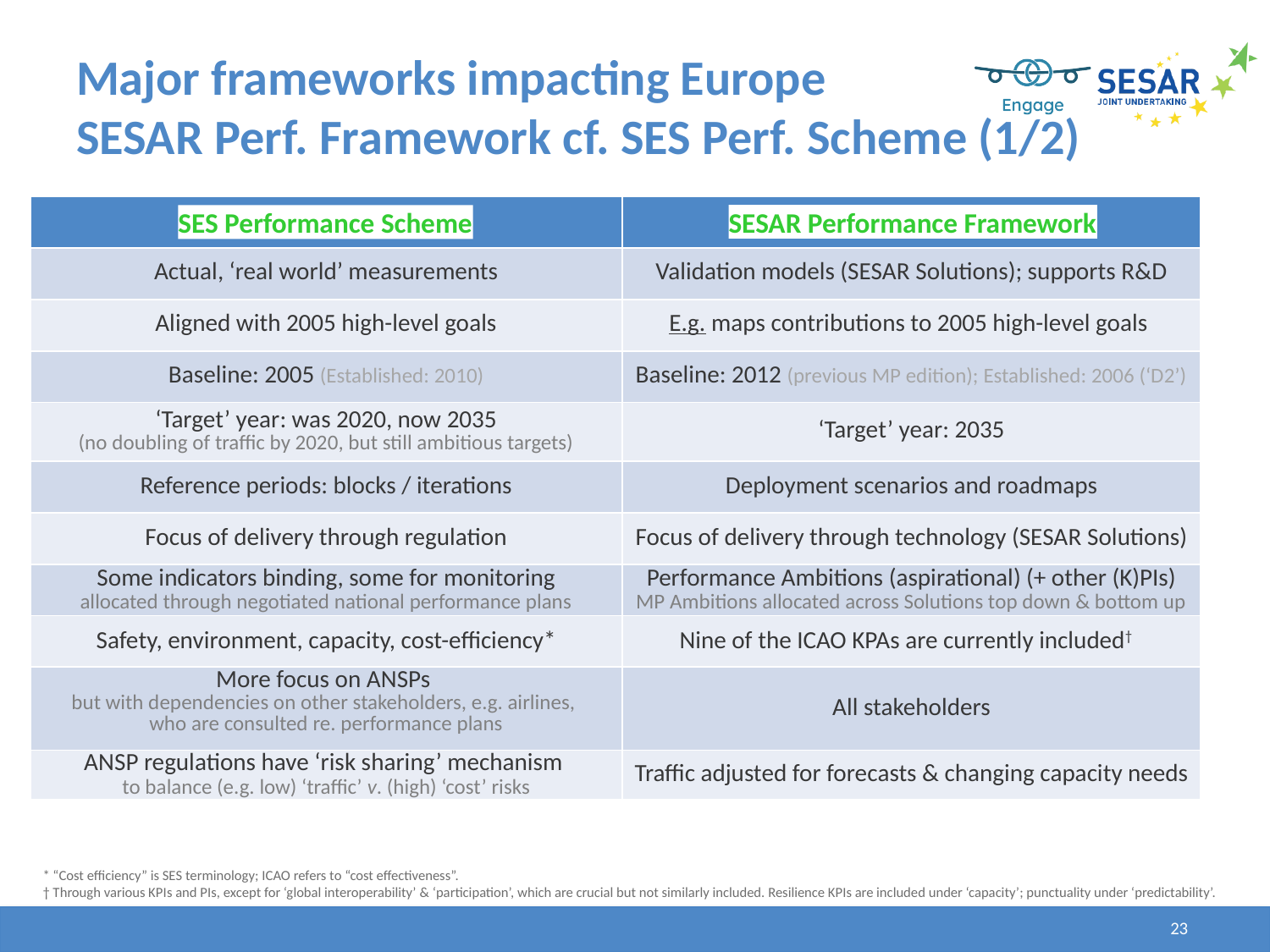

# Major frameworks impacting Europe SESAR Perf. Framework cf. SES Perf. Scheme (1/2)
|  |  |
| --- | --- |
| Actual, ‘real world’ measurements | Validation models (SESAR Solutions); supports R&D |
| Aligned with 2005 high-level goals | E.g. maps contributions to 2005 high-level goals |
| Baseline: 2005 (Established: 2010) | Baseline: 2012 (previous MP edition); Established: 2006 (‘D2’) |
| ‘Target’ year: was 2020, now 2035 (no doubling of traffic by 2020, but still ambitious targets) | ‘Target’ year: 2035 |
| Reference periods: blocks / iterations | Deployment scenarios and roadmaps |
| Focus of delivery through regulation | Focus of delivery through technology (SESAR Solutions) |
| Some indicators binding, some for monitoring allocated through negotiated national performance plans | Performance Ambitions (aspirational) (+ other (K)PIs) MP Ambitions allocated across Solutions top down & bottom up |
| Safety, environment, capacity, cost-efficiency\* | Nine of the ICAO KPAs are currently included† |
| More focus on ANSPs but with dependencies on other stakeholders, e.g. airlines, who are consulted re. performance plans | All stakeholders |
| ANSP regulations have ‘risk sharing’ mechanism to balance (e.g. low) ‘traffic’ v. (high) ‘cost’ risks | Traffic adjusted for forecasts & changing capacity needs |
SESAR Performance Framework
SES Performance Scheme
* “Cost efficiency” is SES terminology; ICAO refers to “cost effectiveness”.
† Through various KPIs and PIs, except for ‘global interoperability’ & ‘participation’, which are crucial but not similarly included. Resilience KPIs are included under ‘capacity’; punctuality under ‘predictability’.

23